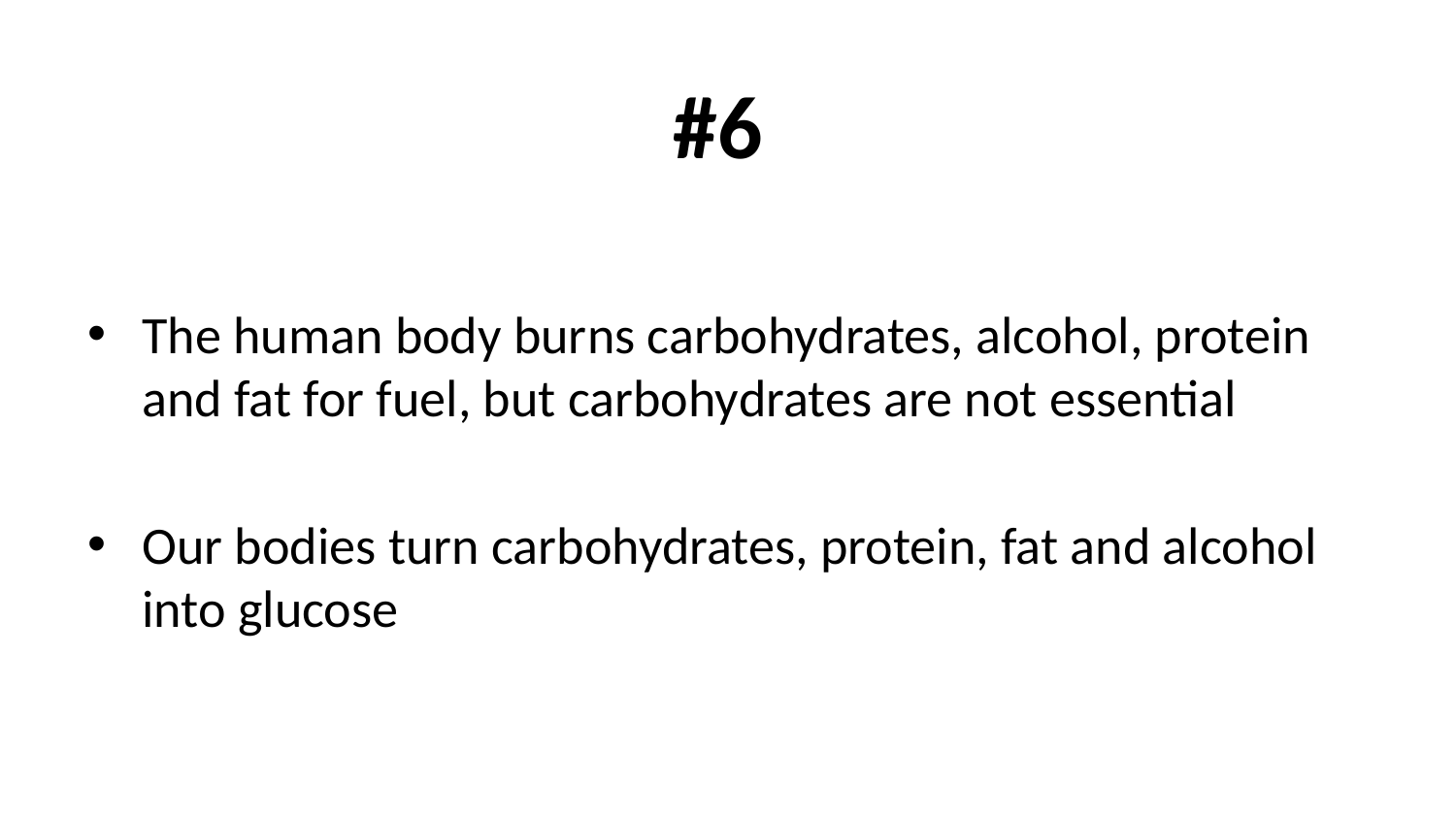

# #6
The human body burns carbohydrates, alcohol, protein and fat for fuel, but carbohydrates are not essential

Our bodies turn carbohydrates, protein, fat and alcohol into glucose